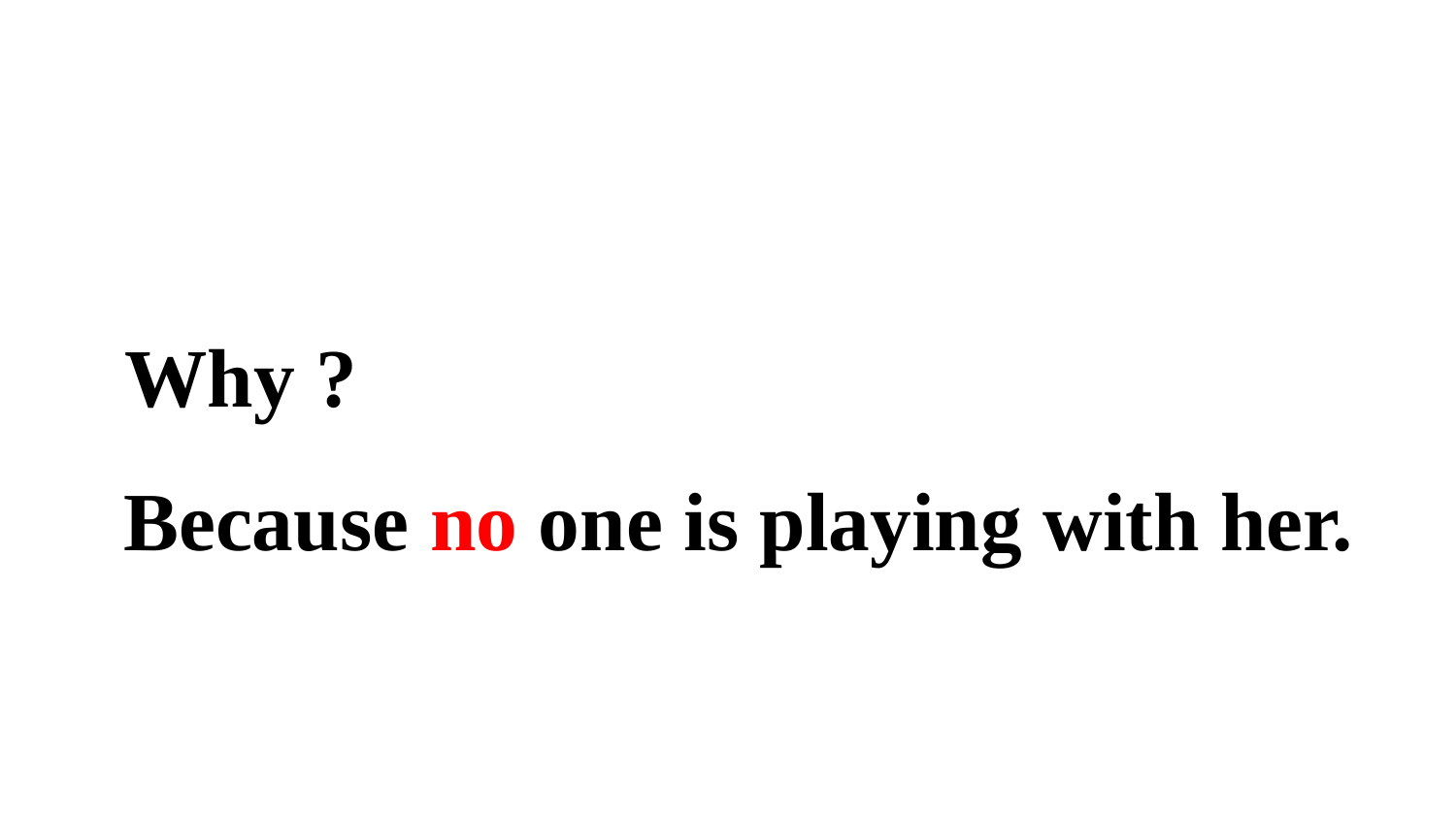

Why ?
Because no one is playing with her.